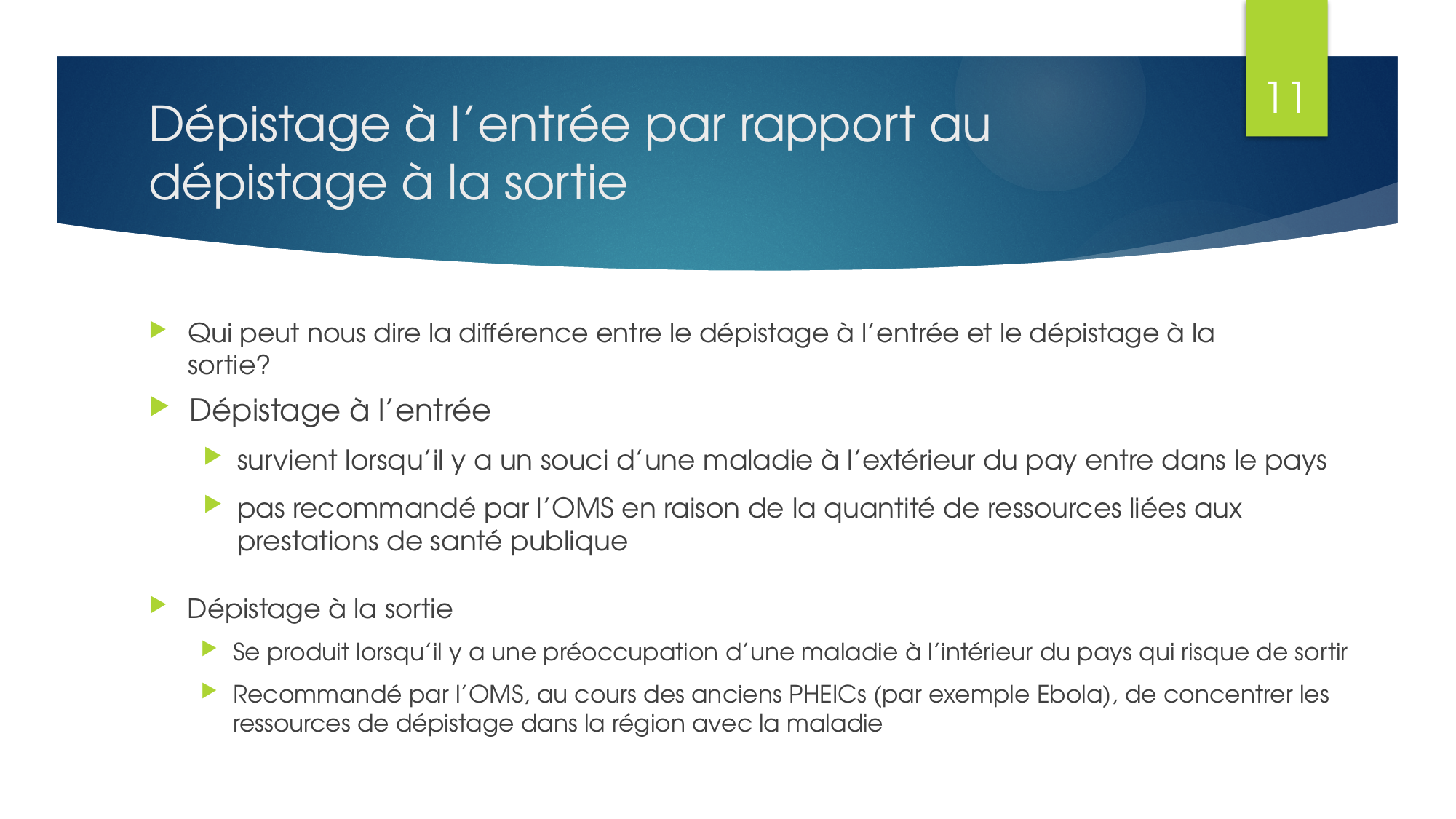

11
# Dépistage à l’entrée par rapport au dépistage à la sortie
Qui peut nous dire la différence entre le dépistage à l’entrée et le dépistage à la sortie?

Dépistage à l’entrée
survient lorsqu’il y a un souci d’une maladie à l’extérieur du pay entre dans le pays
pas recommandé par l’OMS en raison de la quantité de ressources liées aux prestations de santé publique
Dépistage à la sortie
Se produit lorsqu’il y a une préoccupation d’une maladie à l’intérieur du pays qui risque de sortir
Recommandé par l’OMS, au cours des anciens PHEICs (par exemple Ebola), de concentrer les ressources de dépistage dans la région avec la maladie